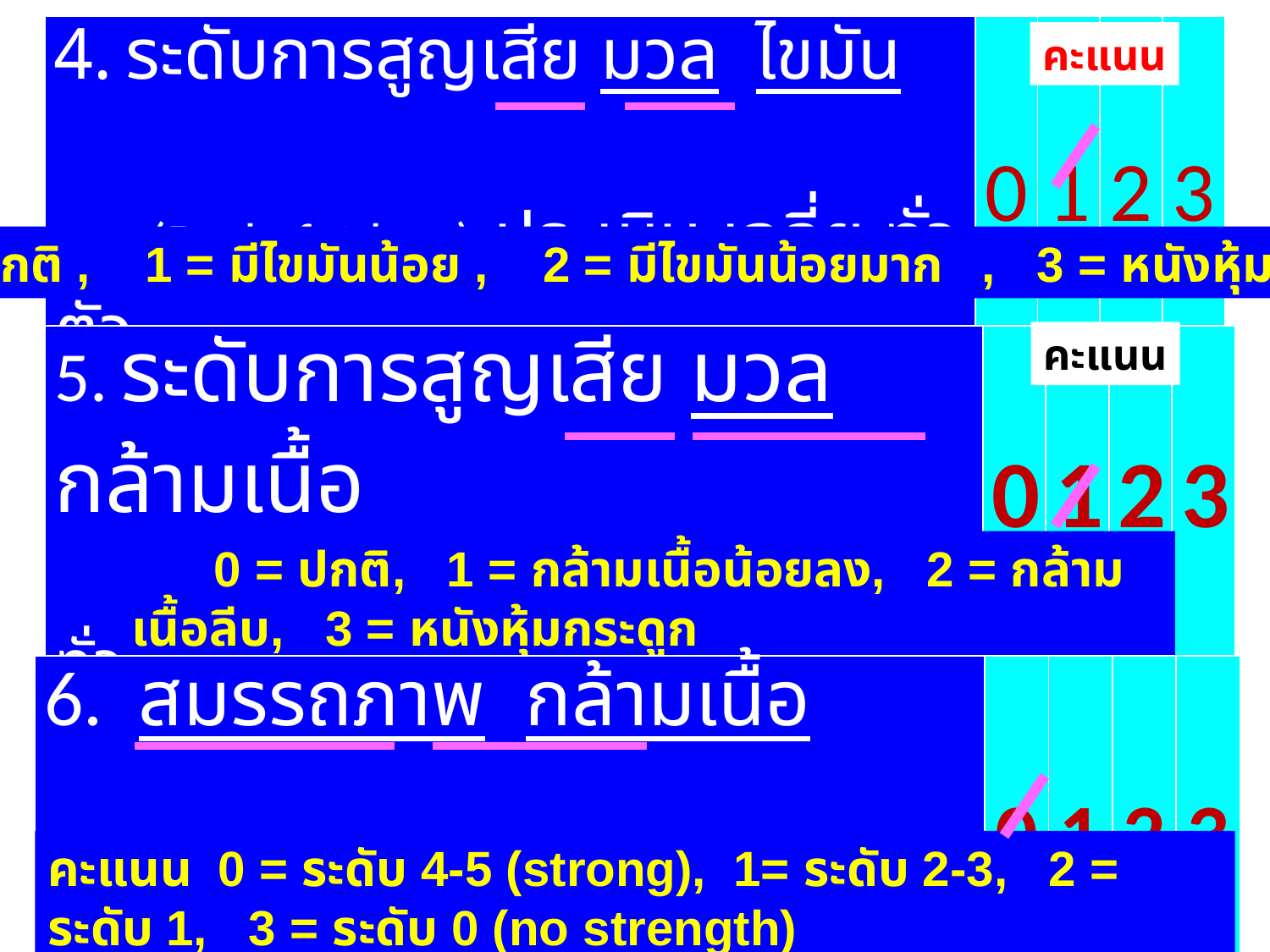

| ระดับการสูญเสีย มวล ไขมัน (Body fat loss) ประเมิน เฉลี่ย ทั่วตัว | 0 | 1 | 2 | 3 |
| --- | --- | --- | --- | --- |
คะแนน
 0 = ปกติ ,    1 = มีไขมันน้อย ,    2 = มีไขมันน้อยมาก   ,   3 = หนังหุ้มกระดูก
คะแนน
| 5. ระดับการสูญเสีย มวล กล้ามเนื้อ (Muscle mass loss) ประเมินเฉลี่ยทั่วตัว | 0 | 1 | 2 | 3 |
| --- | --- | --- | --- | --- |
      0 = ปกติ,   1 = กล้ามเนื้อน้อยลง,   2 = กล้ามเนื้อลีบ,   3 = หนังหุ้มกระดูก
| 6. สมรรถภาพ กล้ามเนื้อ (M. strength) ประเมิน เฉลี่ย ทั่วตัว | 0 | 1 | 2 | 3 |
| --- | --- | --- | --- | --- |
คะแนน  0 = ระดับ 4-5 (strong),  1= ระดับ 2-3,   2 = ระดับ 1,   3 = ระดับ 0 (no strength)